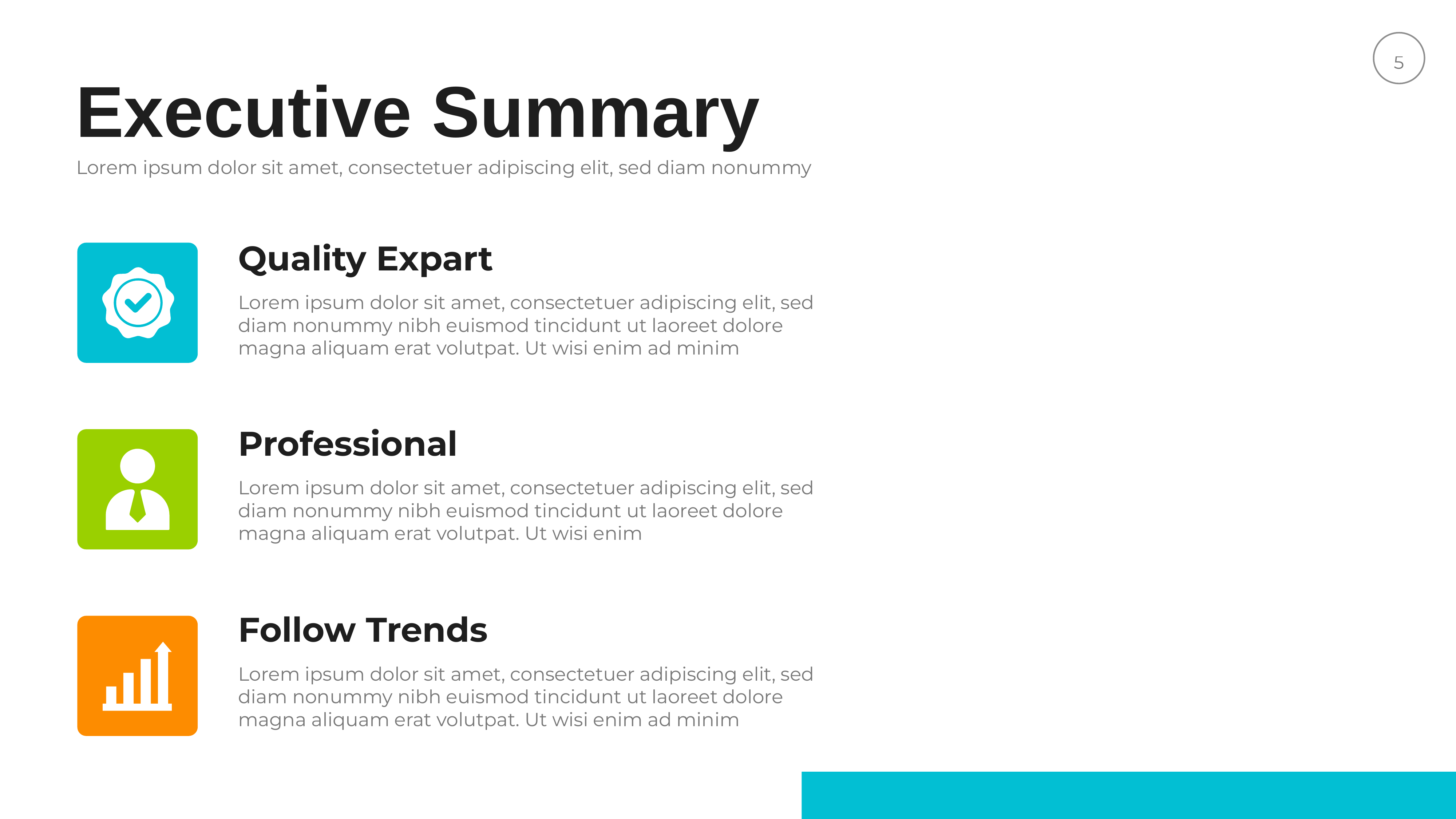

Executive Summary
Lorem ipsum dolor sit amet, consectetuer adipiscing elit, sed diam nonummy
Quality Expart

Lorem ipsum dolor sit amet, consectetuer adipiscing elit, sed diam nonummy nibh euismod tincidunt ut laoreet dolore magna aliquam erat volutpat. Ut wisi enim ad minim
Professional

Lorem ipsum dolor sit amet, consectetuer adipiscing elit, sed diam nonummy nibh euismod tincidunt ut laoreet dolore magna aliquam erat volutpat. Ut wisi enim
Follow Trends

Lorem ipsum dolor sit amet, consectetuer adipiscing elit, sed diam nonummy nibh euismod tincidunt ut laoreet dolore magna aliquam erat volutpat. Ut wisi enim ad minim